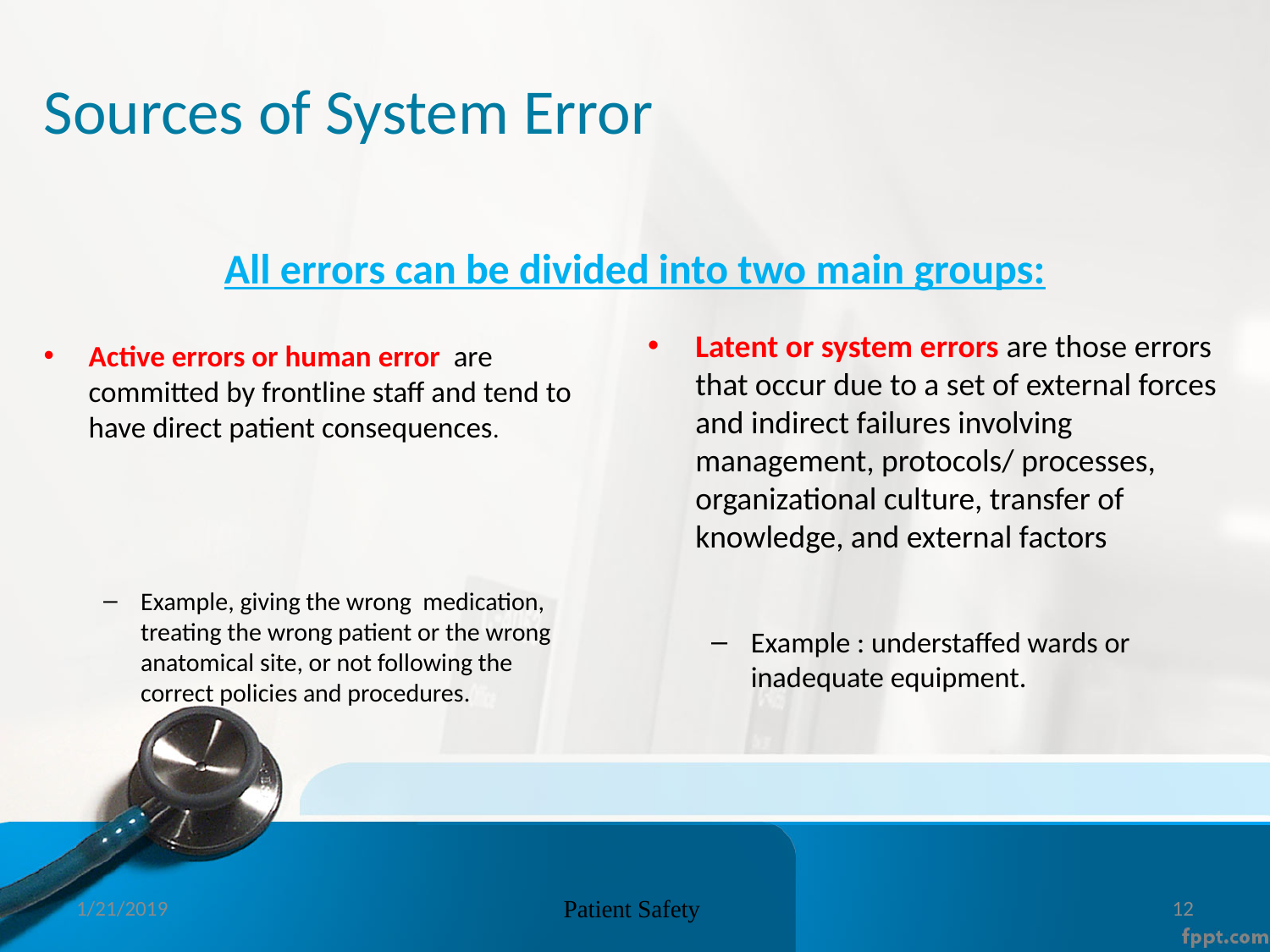

# Sources of System Error
All errors can be divided into two main groups:
Latent or system errors are those errors that occur due to a set of external forces and indirect failures involving management, protocols/ processes, organizational culture, transfer of knowledge, and external factors

Example : understaffed wards or inadequate equipment.

Active errors or human error  are committed by frontline staff and tend to have direct patient consequences.

Example, giving the wrong  medication, treating the wrong patient or the wrong anatomical site, or not following the correct policies and procedures.

1/21/2019
Patient Safety
12